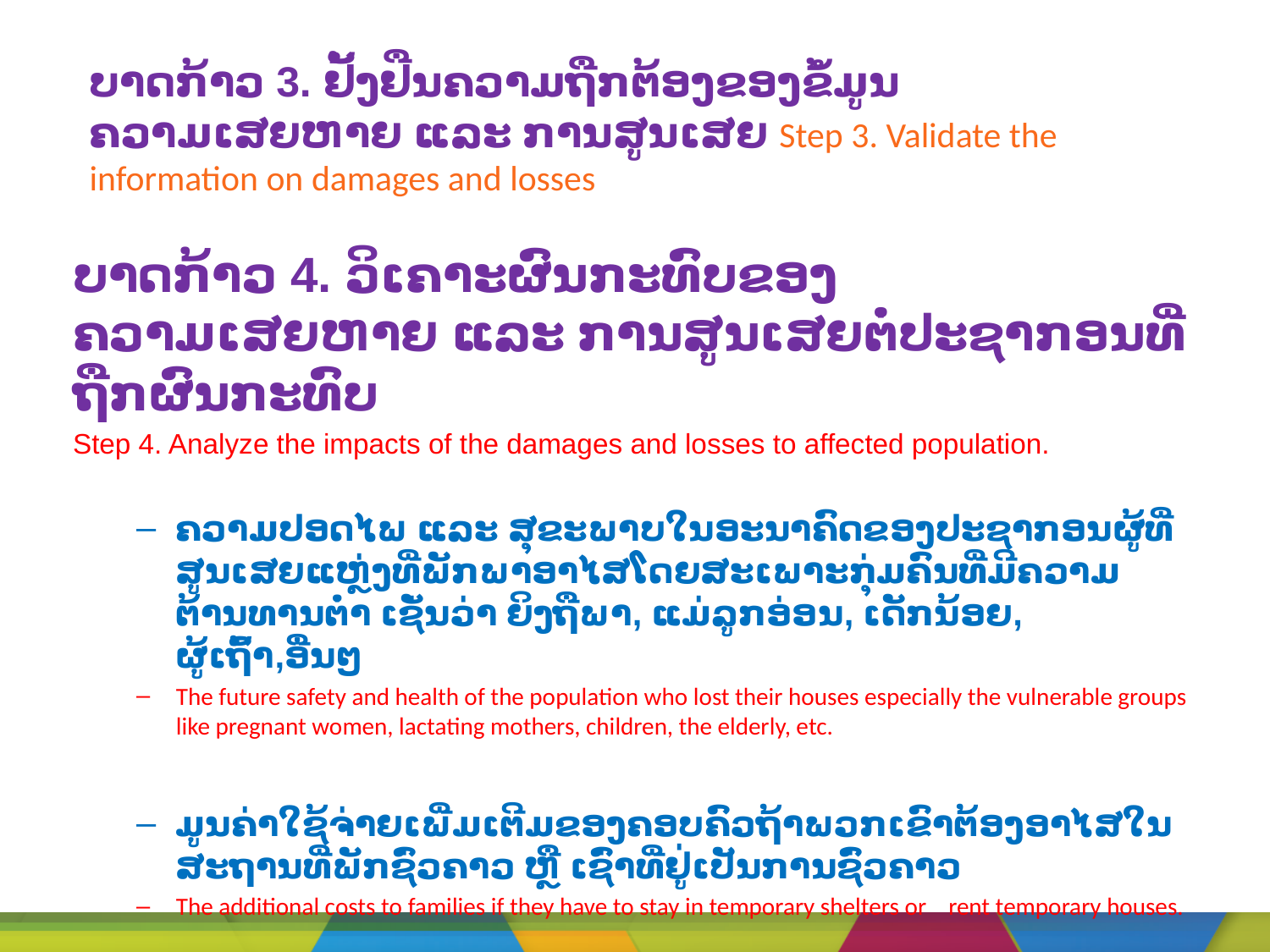

ບາດກ້າວ 3. ຢັ້ງຢືນຄວາມຖືກຕ້ອງຂອງຂໍ້ມູນຄວາມເສຍຫາຍ ແລະ ການສູນເສຍ Step 3. Validate the information on damages and losses
ບາດກ້າວ 4. ວິເຄາະຜົນກະທົບຂອງຄວາມເສຍຫາຍ ແລະ ການສູນເສຍຕໍ່ປະຊາກອນທີ່ຖືກຜົນກະທົບ
Step 4. Analyze the impacts of the damages and losses to affected population.

ຄວາມປອດໄພ ແລະ ສຸຂະພາບໃນອະນາຄົດຂອງປະຊາກອນຜູ້ທີ່ສູນເສຍແຫຼ່ງທີ່ພັກພາອາໄສໂດຍສະເພາະກຸ່ມຄົນທີ່ມີຄວາມຕ້ານທານຕ່ຳ ເຊັ່ນວ່າ ຍິງຖືພາ, ແມ່ລູກອ່ອນ, ເດັກນ້ອຍ, ຜູ້ເຖົ້າ,ອື່ນໆ
The future safety and health of the population who lost their houses especially the vulnerable groups like pregnant women, lactating mothers, children, the elderly, etc.

ມູນຄ່າໃຊ້ຈ່າຍເພີ່ມເຕີມຂອງຄອບຄົວຖ້າພວກເຂົາຕ້ອງອາໄສໃນສະຖານທີ່ພັກຊົ່ວຄາວ ຫຼື ເຊົ່າທີ່ຢູ່ເປັນການຊົ່ວຄາວ
The additional costs to families if they have to stay in temporary shelters or    rent temporary houses.